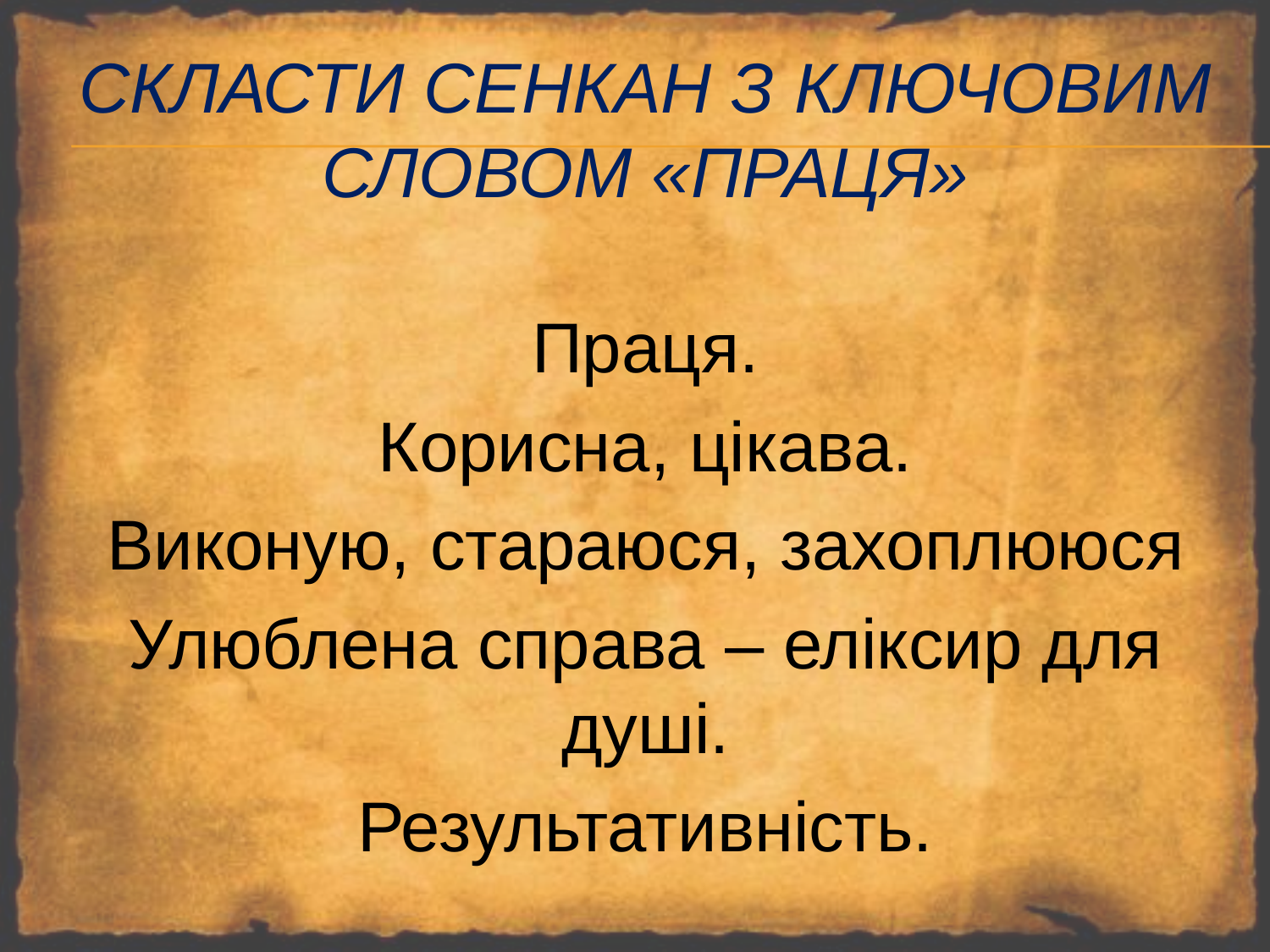

# Скласти сенкан з ключовим словом «праця»
Праця.
Корисна, цікава.
Виконую, стараюся, захоплююся
Улюблена справа – еліксир для душі.
Результативність.